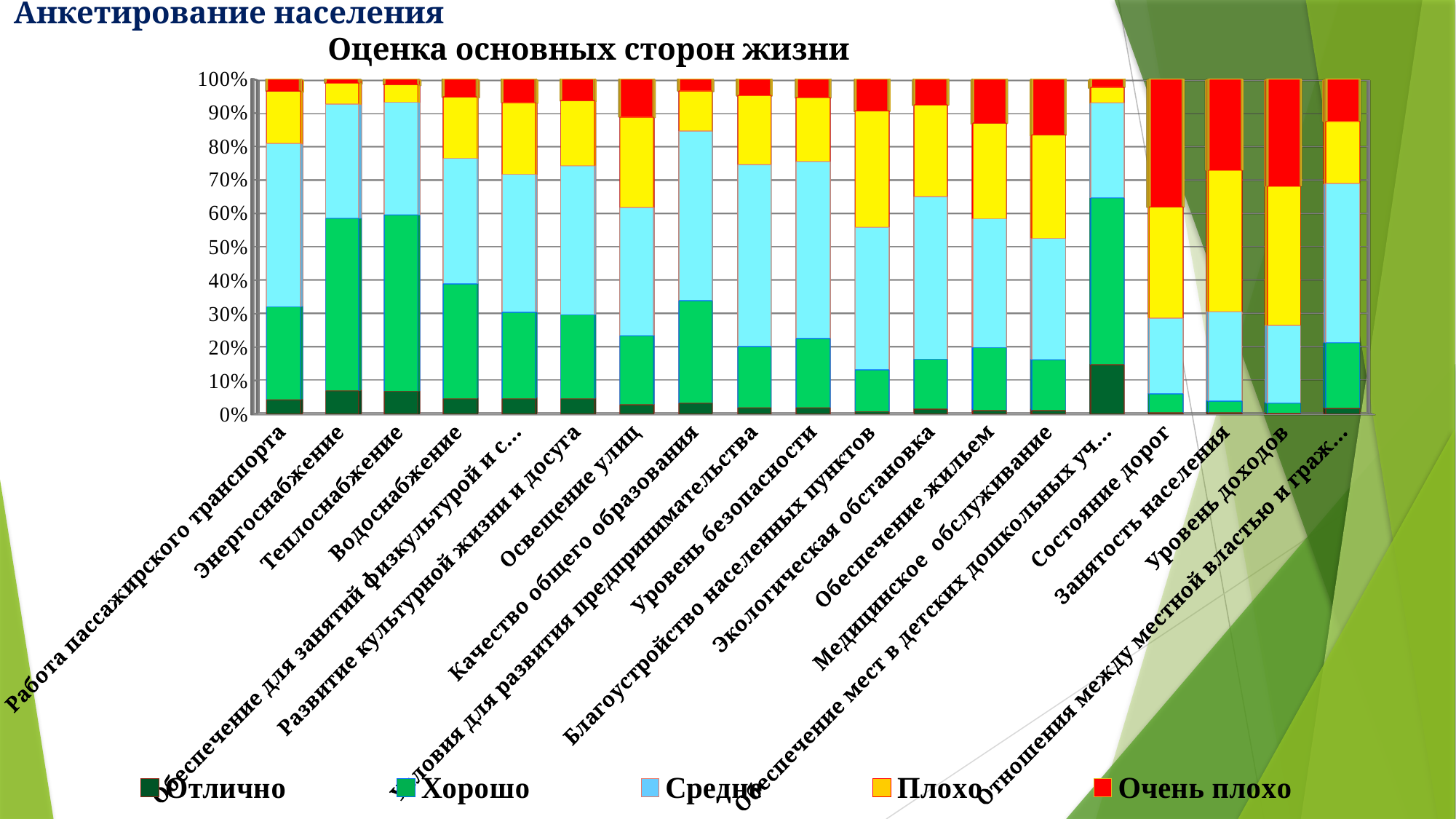

Анкетирование населения
              Оценка основных сторон жизни

[unsupported chart]